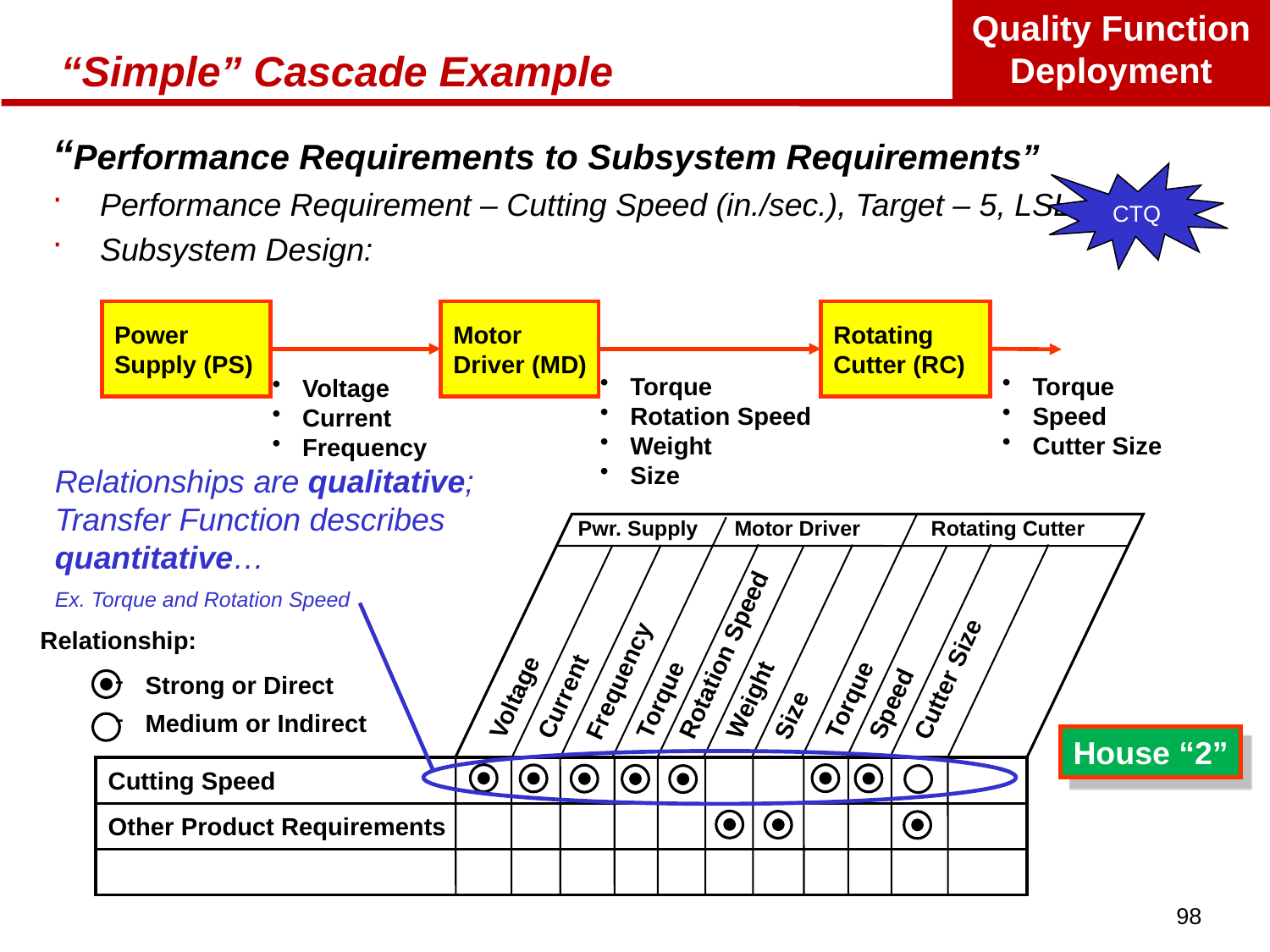

# “Simple” Cascade Example
“Performance Requirements to Subsystem Requirements”
Performance Requirement – Cutting Speed (in./sec.), Target – 5, LSL – 3
Subsystem Design:
CTQ
Power
Supply (PS)
Motor
Driver (MD)
Rotating
Cutter (RC)
Torque
Rotation Speed
Weight
Size
Torque
Speed
Cutter Size

Voltage
Current
Frequency
Relationships are qualitative; Transfer Function describes quantitative…
Ex. Torque and Rotation Speed

Pwr. Supply	     Motor Driver            Rotating Cutter

Relationship:
Rotation Speed
Cutter Size
Frequency
Strong or Direct
Medium or Indirect

Current
Voltage
Torque
Torque
Weight
Speed
Size

House “2”

Cutting Speed

Other Product Requirements